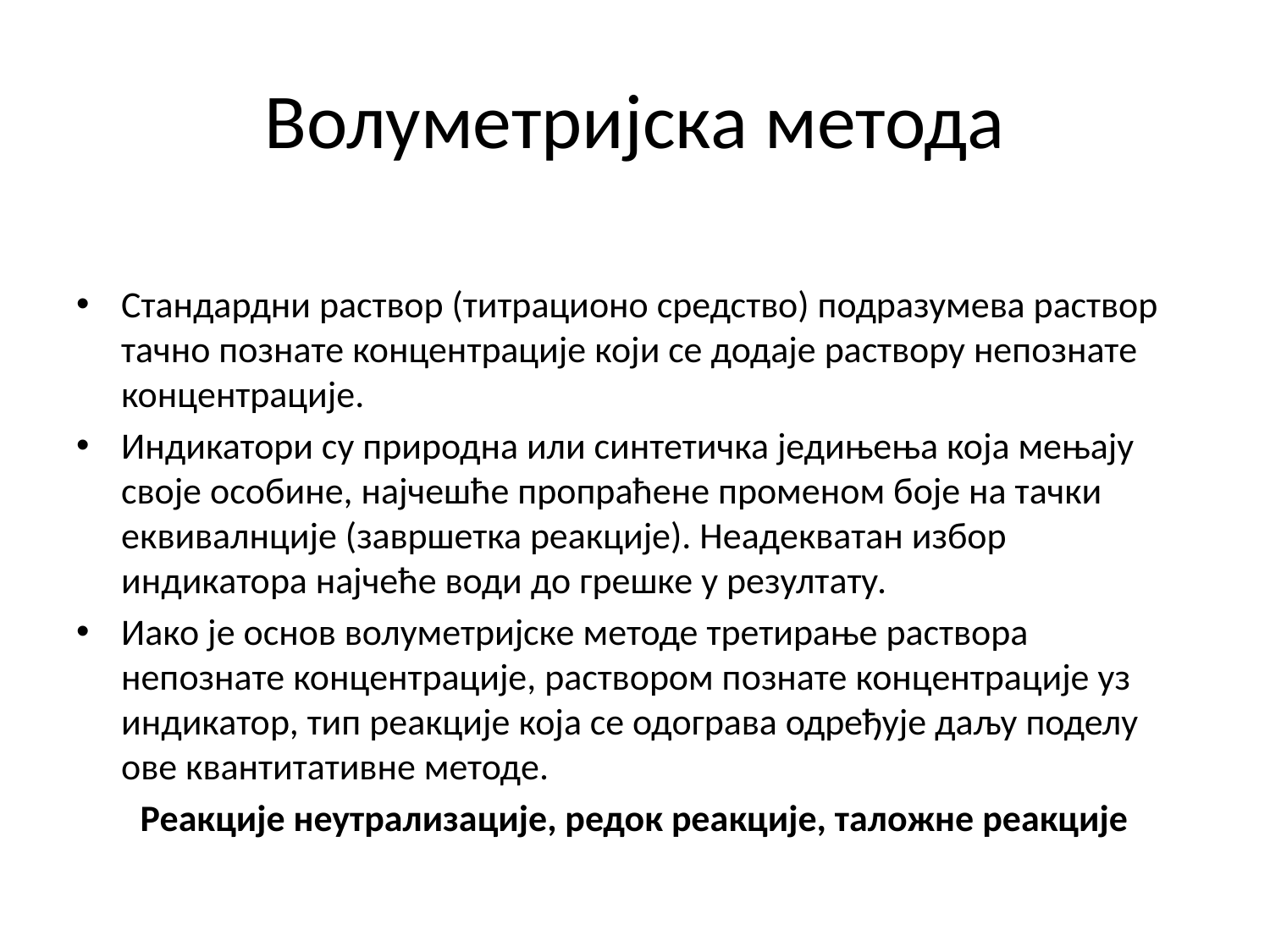

# Волуметријска метода

Стандардни раствор (титрационо средство) подразумева раствор тачно познате концентрације који се додаје раствору непознате концентрације.
Индикатори су природна или синтетичка једињења која мењају своје особине, најчешће пропраћене променом боје на тачки еквивалнције (завршетка реакције). Неадекватан избор индикатора најчеће води до грешке у резултату.
Иако је основ волуметријске методе третирање раствора непознате концентрације, раствором познате концентрације уз индикатор, тип реакције која се одограва одређује даљу поделу ове квантитативне методе.
Реакције неутрализације, редок реакције, таложне реакције